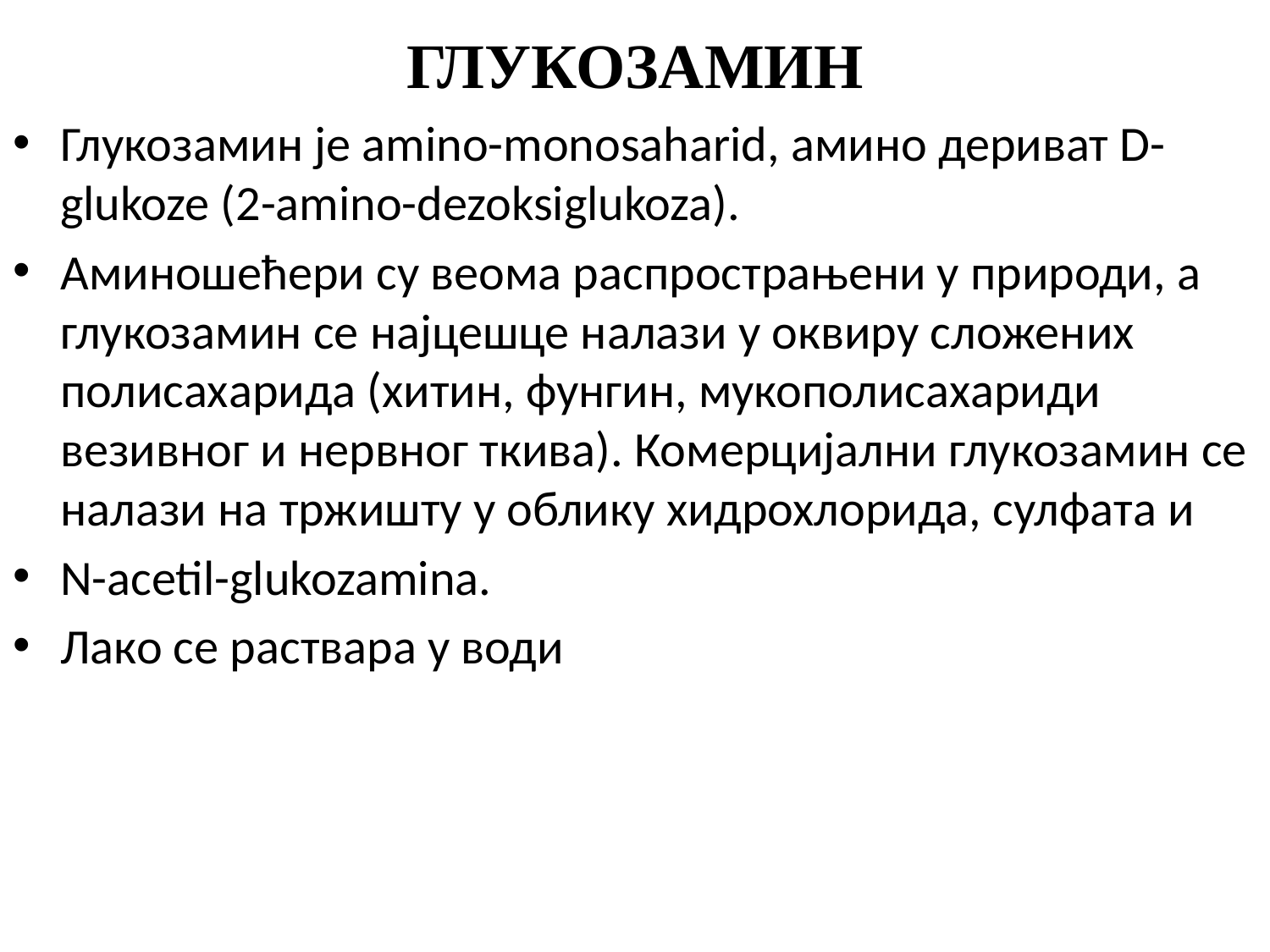

# ГЛУКОЗАМИН
Глукозамин je amino-monosaharid, амино дериват D-glukoze (2-amino-dezoksiglukoza).
Аминошећери су веома распрострањени у природи, а глукозамин се најцешце налази у оквиру сложених полисахарида (хитин, фунгин, мукополисахариди везивног и нервног ткива). Комерцијални глукозамин се налази на тржишту у облику хидрохлорида, сулфата и
N-acetil-glukozamina.
Лако се раствара у води